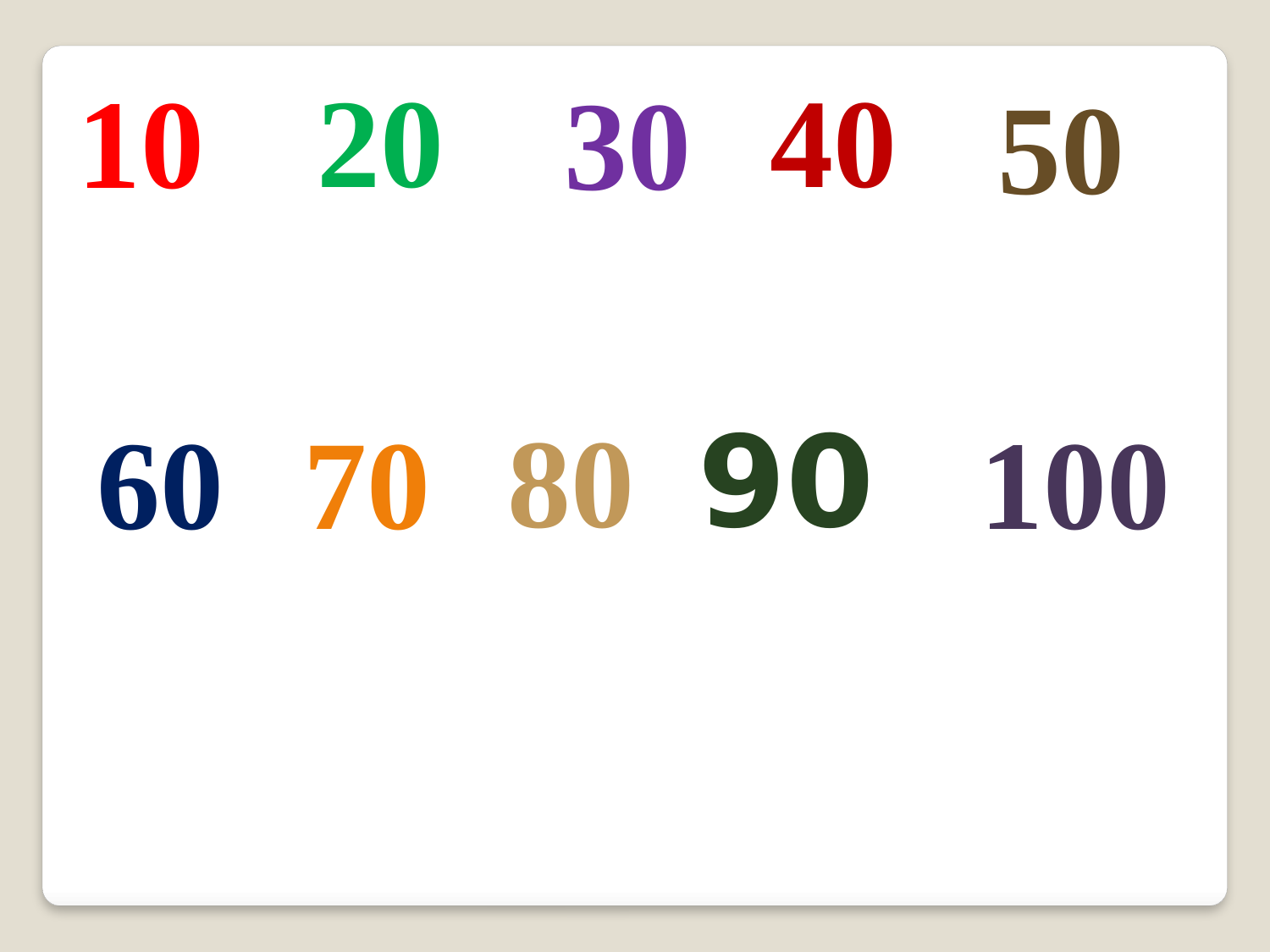

20
40
10
30
50
90
80
60
70
100